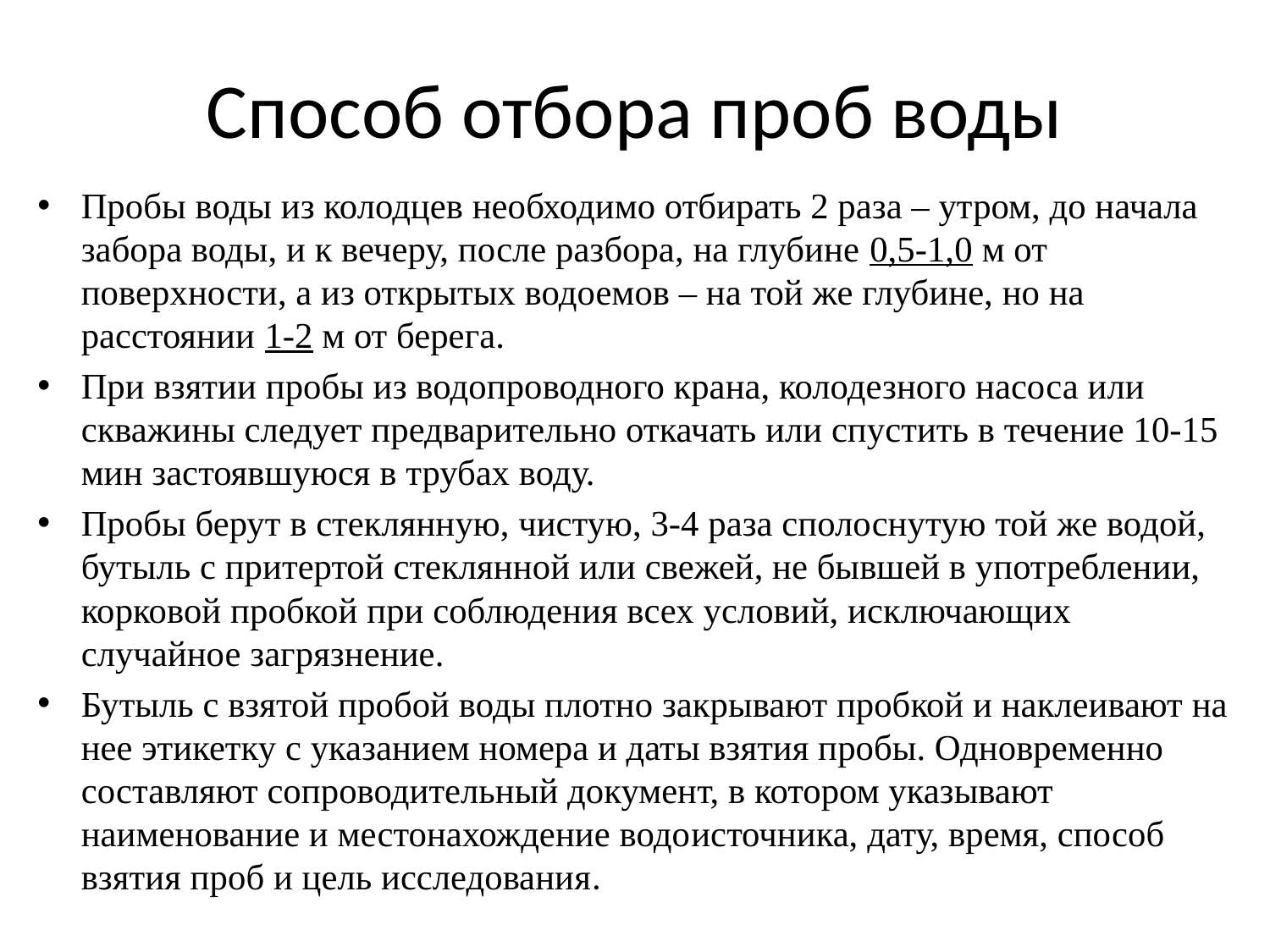

# Способ отбора проб воды
Пробы воды из колодцев необходимо отбирать 2 раза – утром, до начала забора воды, и к вечеру, после разбора, на глубине 0,5-1,0 м от поверхности, а из открытых водоемов – на той же глубине, но на расстоянии 1-2 м от берега.
При взятии пробы из водопроводного крана, колодезного насоса или скважины следует предварительно откачать или спустить в течение 10-15 мин застоявшуюся в трубах воду.
Пробы берут в стеклянную, чистую, 3-4 раза сполоснутую той же водой, бутыль с притертой стеклянной или свежей, не бывшей в употреблении, корковой пробкой при соблюдения всех условий, исключающих случайное загрязнение.
Бутыль с взятой пробой воды плотно закрывают пробкой и наклеивают на нее этикетку с указанием номера и даты взятия пробы. Одновременно составляют сопроводительный документ, в котором указывают наименование и местонахождение водо­источника, дату, время, способ взятия проб и цель исследования.